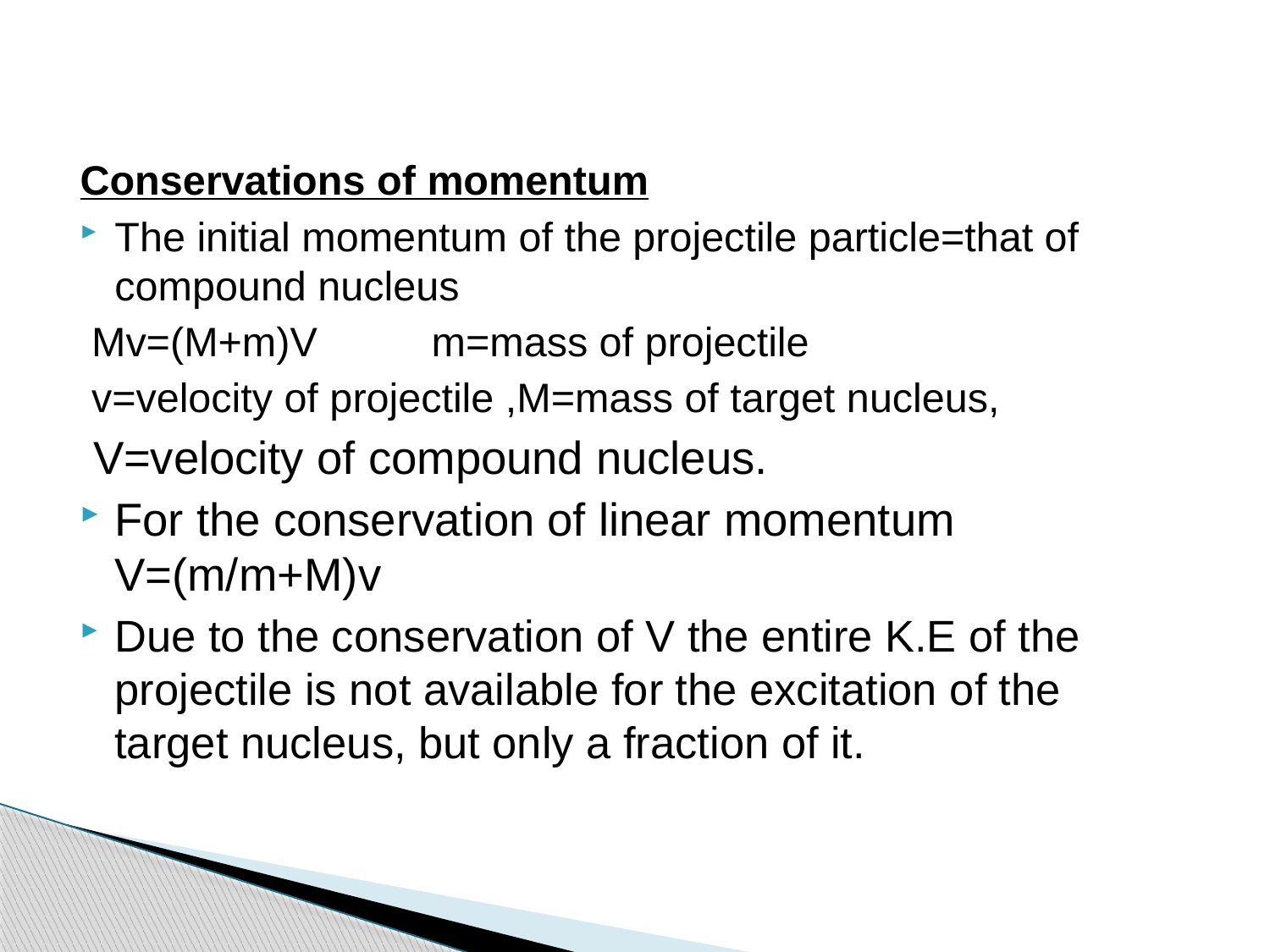

Conservations of momentum
The initial momentum of the projectile particle=that of compound nucleus
 Mv=(M+m)V          m=mass of projectile
 v=velocity of projectile ,M=mass of target nucleus,
 V=velocity of compound nucleus.
For the conservation of linear momentum V=(m/m+M)v
Due to the conservation of V the entire K.E of the projectile is not available for the excitation of the target nucleus, but only a fraction of it.